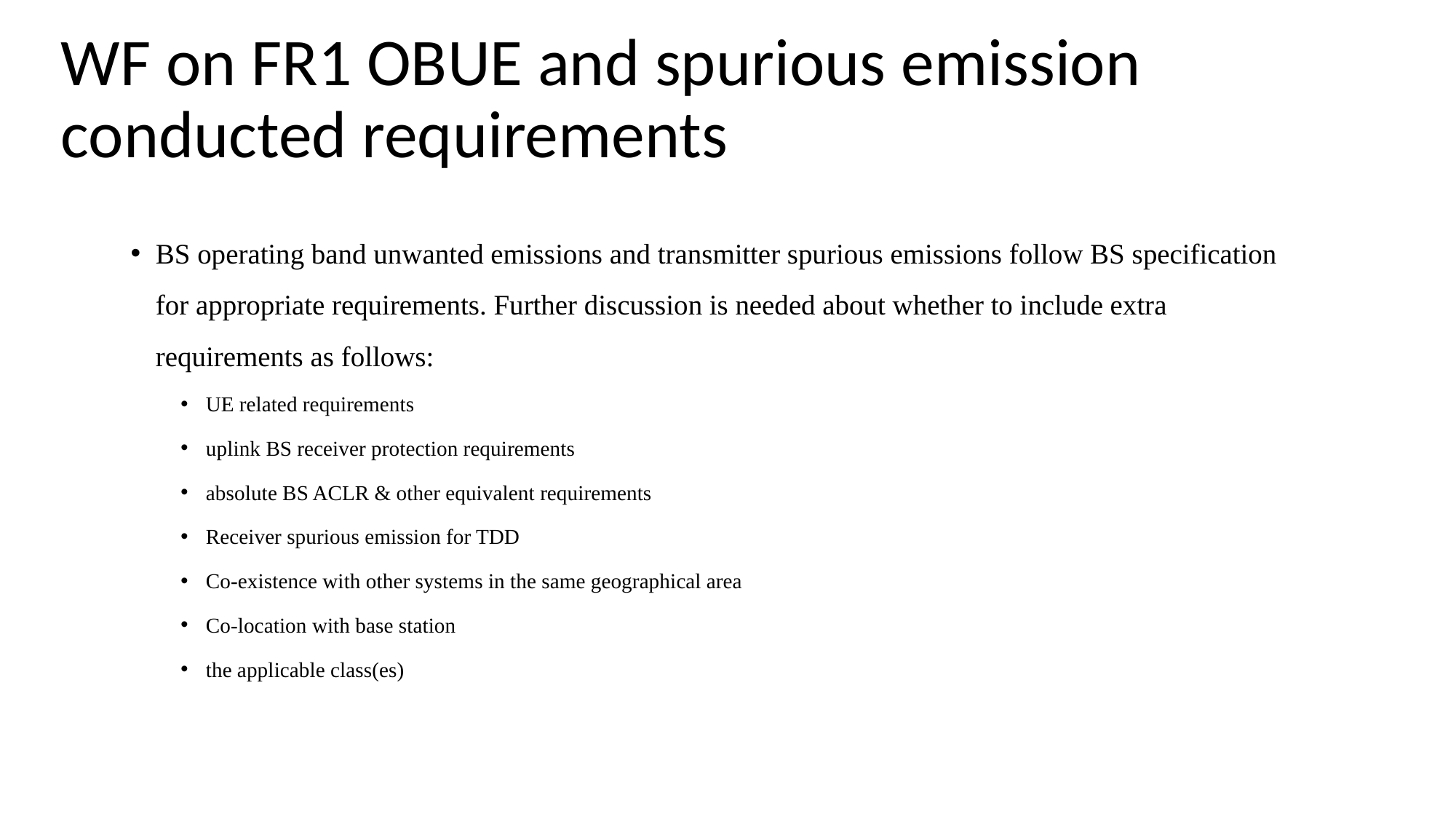

# WF on FR1 OBUE and spurious emission conducted requirements

BS operating band unwanted emissions and transmitter spurious emissions follow BS specification for appropriate requirements. Further discussion is needed about whether to include extra requirements as follows:
UE related requirements
uplink BS receiver protection requirements
absolute BS ACLR & other equivalent requirements
Receiver spurious emission for TDD
Co-existence with other systems in the same geographical area
Co-location with base station
the applicable class(es)